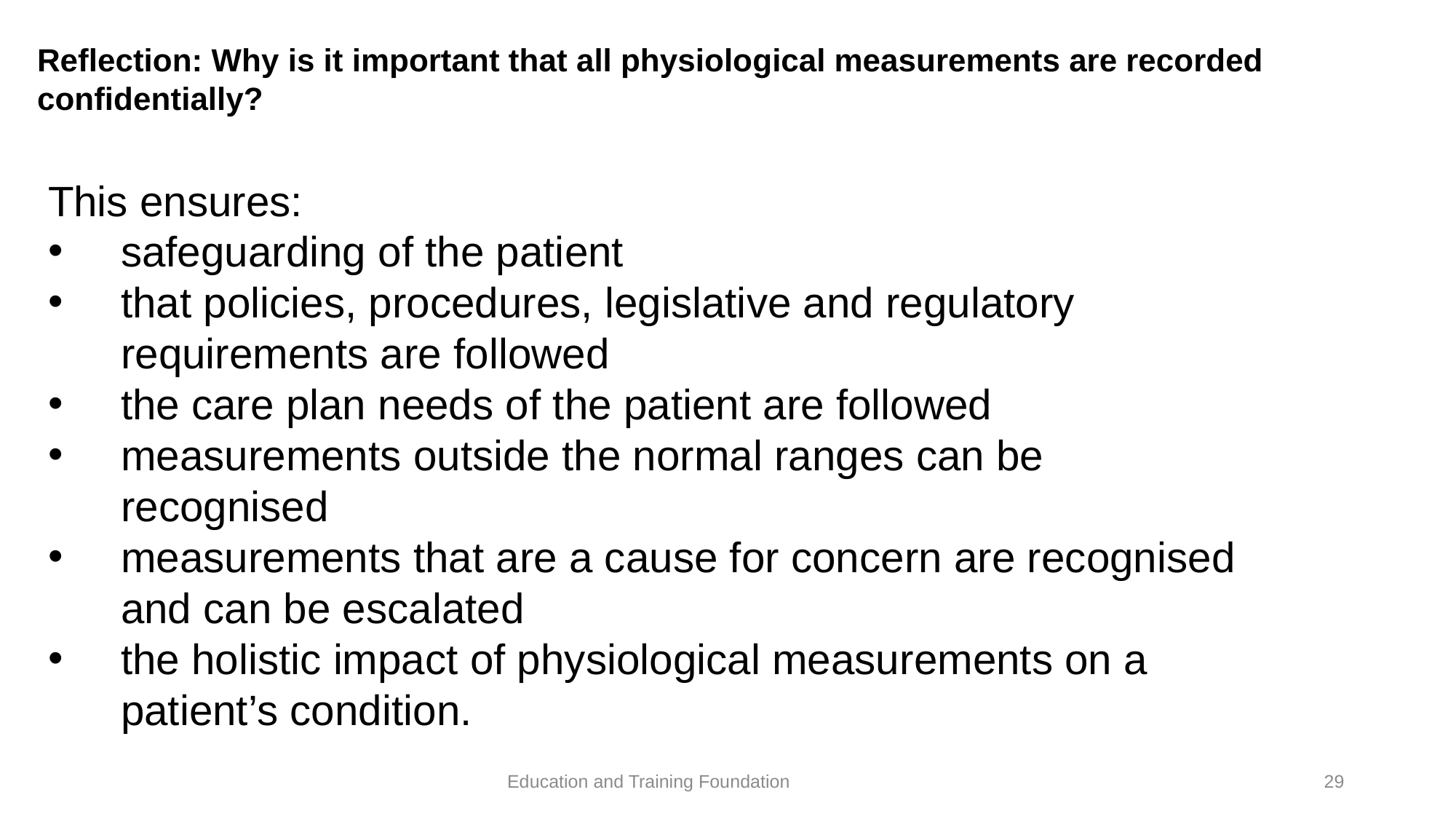

# Reflection: Why is it important that all physiological measurements are recorded confidentially?
This ensures:
safeguarding of the patient
that policies, procedures, legislative and regulatory requirements are followed
the care plan needs of the patient are followed
measurements outside the normal ranges can be recognised
measurements that are a cause for concern are recognised and can be escalated
the holistic impact of physiological measurements on a patient’s condition.

29
Education and Training Foundation